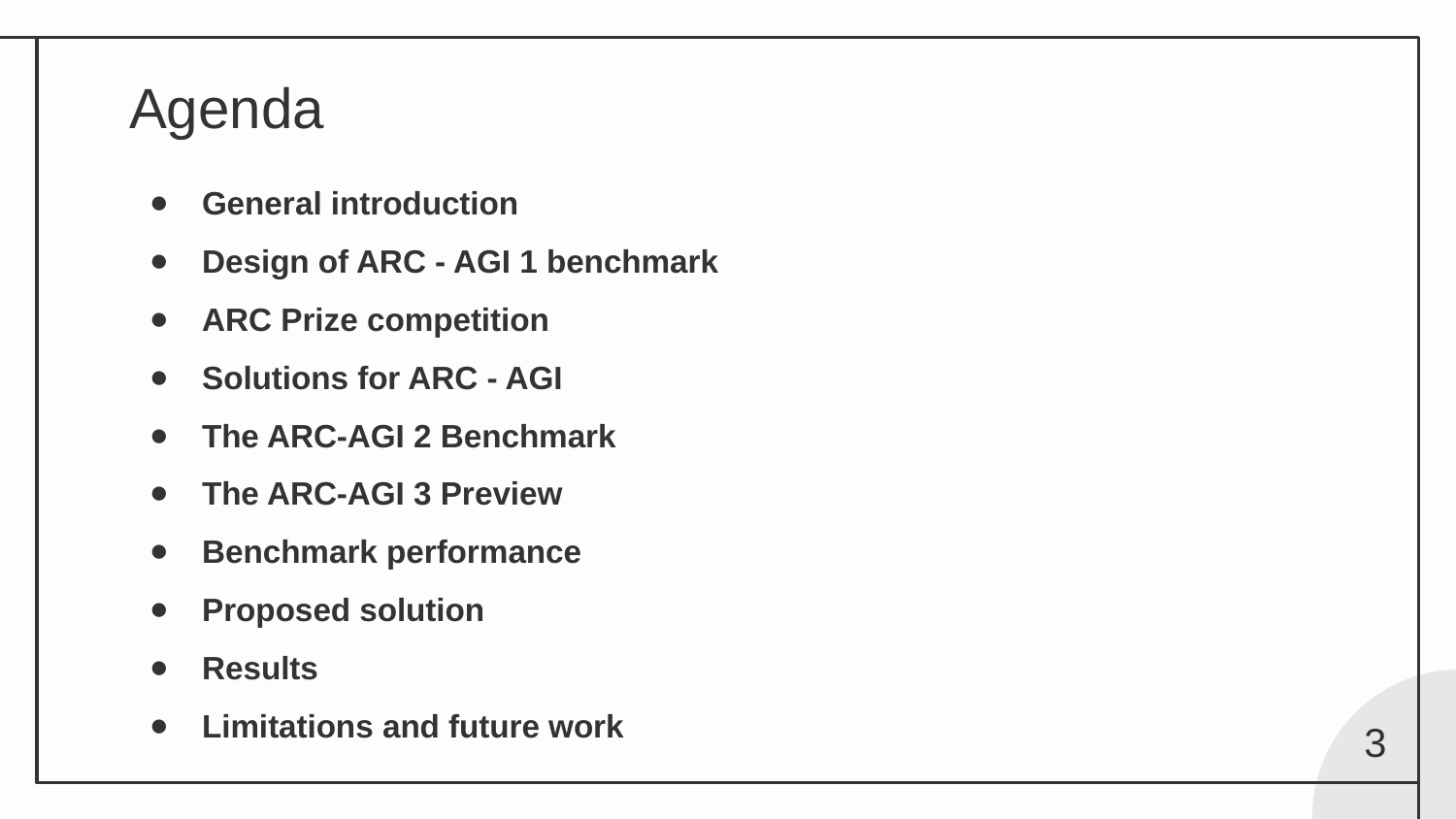

# Agenda
General introduction
Design of ARC - AGI 1 benchmark
ARC Prize competition
Solutions for ARC - AGI
The ARC-AGI 2 Benchmark
The ARC-AGI 3 Preview
Benchmark performance
Proposed solution
Results
Limitations and future work
3